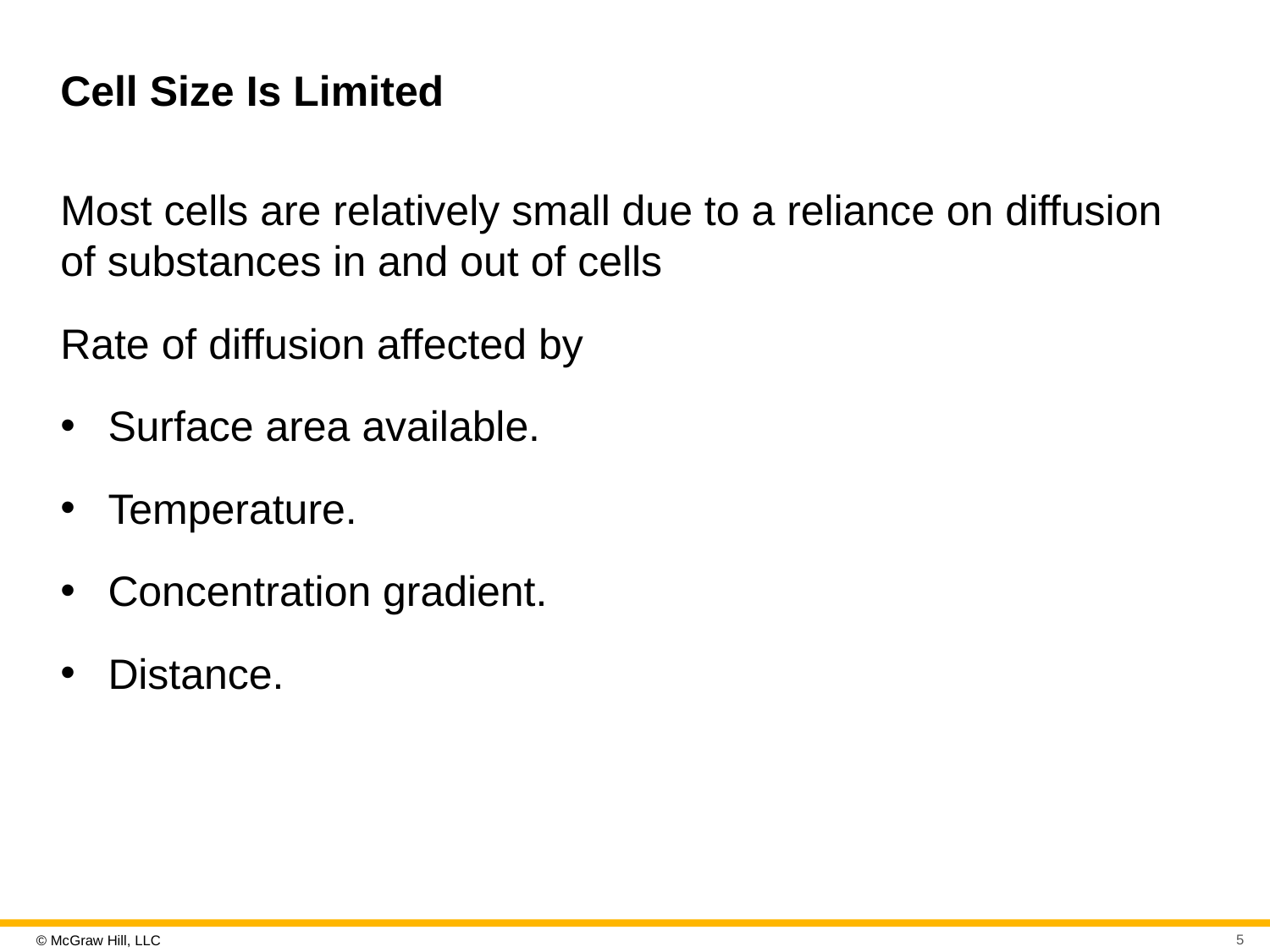

# Cell Size Is Limited
Most cells are relatively small due to a reliance on diffusion of substances in and out of cells
Rate of diffusion affected by
Surface area available.
Temperature.
Concentration gradient.
Distance.
5